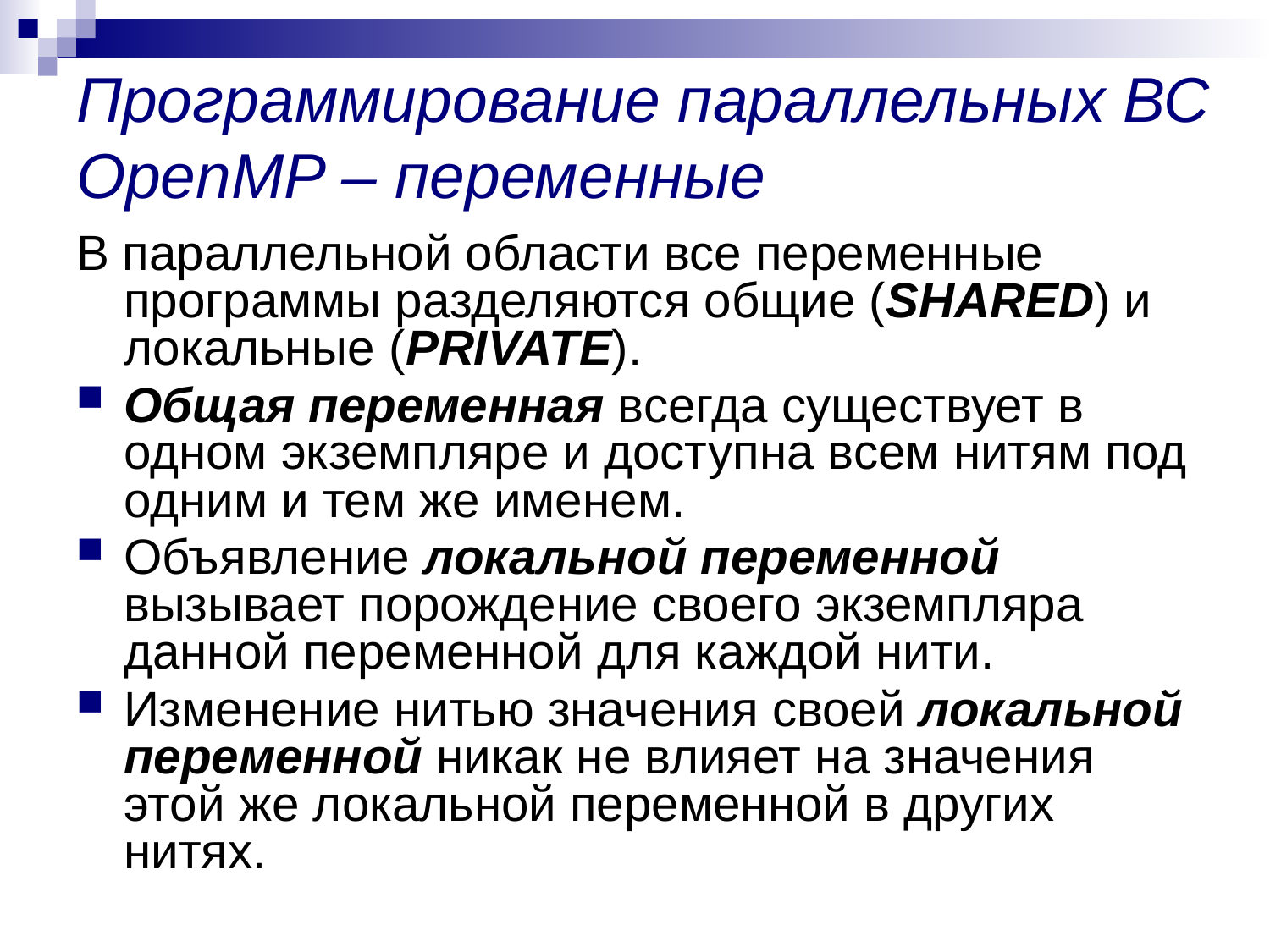

# Программирование параллельных ВС OpenMP – переменные
В параллельной области все переменные программы разделяются общие (SHARED) и локальные (PRIVATE).
Общая переменная всегда существует в одном экземпляре и доступна всем нитям под одним и тем же именем.
Объявление локальной переменной вызывает порождение своего экземпляра данной переменной для каждой нити.
Изменение нитью значения своей локальной переменной никак не влияет на значения этой же локальной переменной в других нитях.